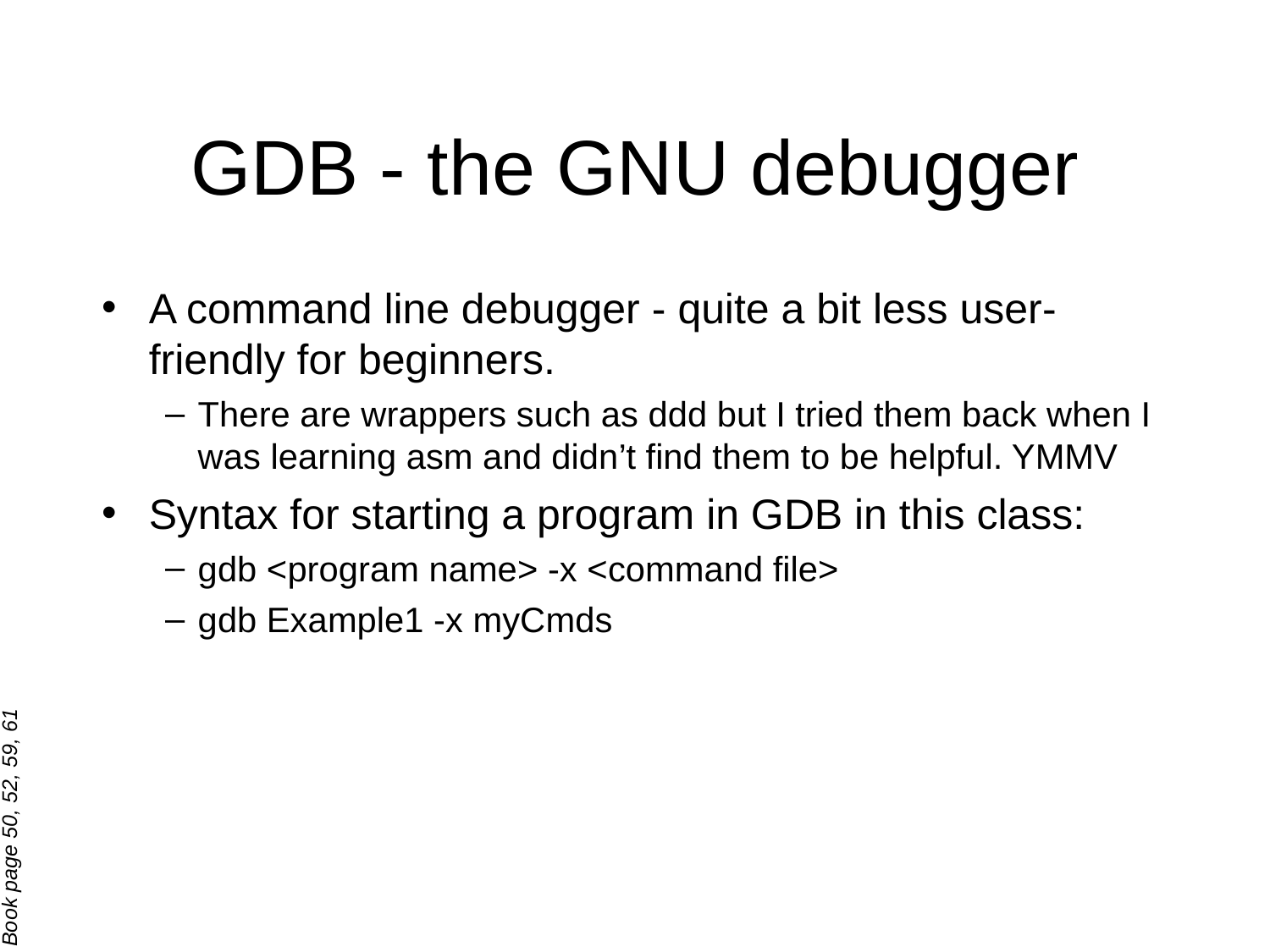

GDB - the GNU debugger
A command line debugger - quite a bit less user-friendly for beginners.
There are wrappers such as ddd but I tried them back when I was learning asm and didn’t find them to be helpful. YMMV
Syntax for starting a program in GDB in this class:
gdb <program name> -x <command file>
gdb Example1 -x myCmds
Book page 50, 52, 59, 61